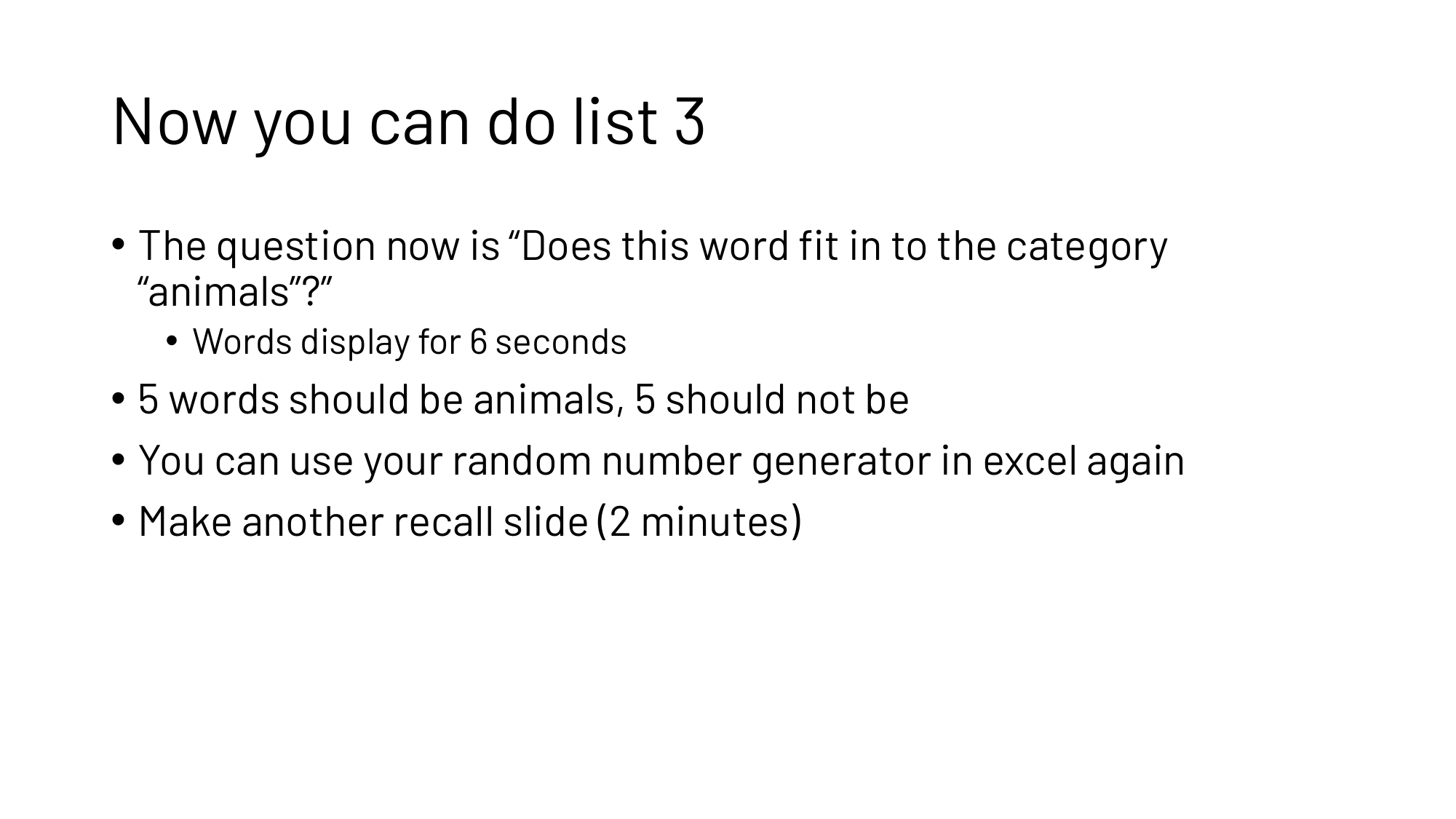

# Now you can do list 3
The question now is “Does this word fit in to the category “animals”?”
Words display for 6 seconds
5 words should be animals, 5 should not be
You can use your random number generator in excel again
Make another recall slide (2 minutes)